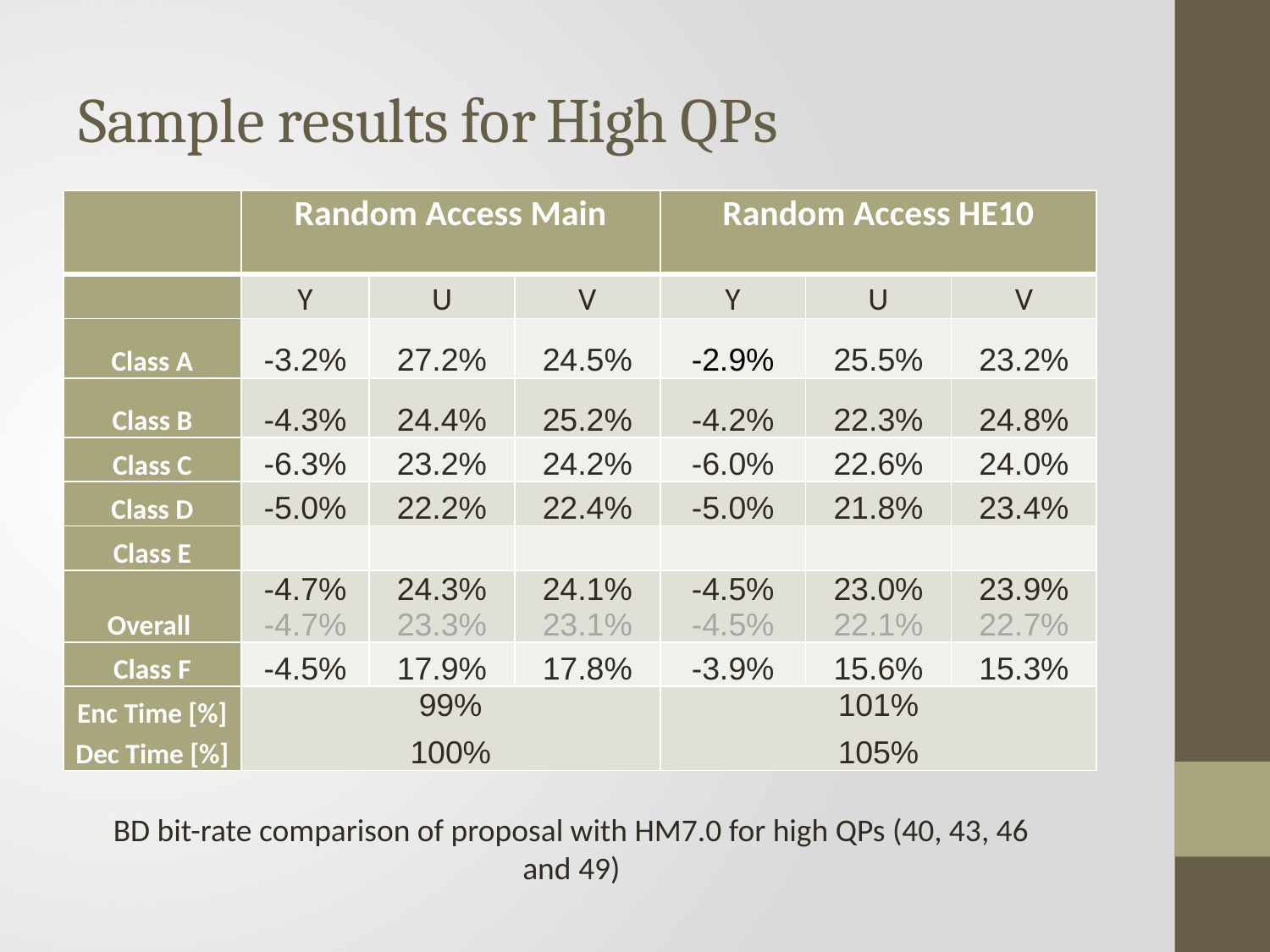

# Sample results for High QPs
|  | Random Access Main |  |  | Random Access HE10 |  |  |
| --- | --- | --- | --- | --- | --- | --- |
|  | Y | U | V | Y | U | V |
| Class A | -3.2% | 27.2% | 24.5% | -2.9% | 25.5% | 23.2% |
| Class B | -4.3% | 24.4% | 25.2% | -4.2% | 22.3% | 24.8% |
| Class C | -6.3% | 23.2% | 24.2% | -6.0% | 22.6% | 24.0% |
| Class D | -5.0% | 22.2% | 22.4% | -5.0% | 21.8% | 23.4% |
| Class E |  |  |  |  |  |  |
| Overall | -4.7% -4.7% | 24.3% 23.3% | 24.1% 23.1% | -4.5% -4.5% | 23.0% 22.1% | 23.9% 22.7% |
| Class F | -4.5% | 17.9% | 17.8% | -3.9% | 15.6% | 15.3% |
| Enc Time [%] Dec Time [%] | 99% 100% |  |  | 101% 105% |  |  |
BD bit-rate comparison of proposal with HM7.0 for high QPs (40, 43, 46 and 49)